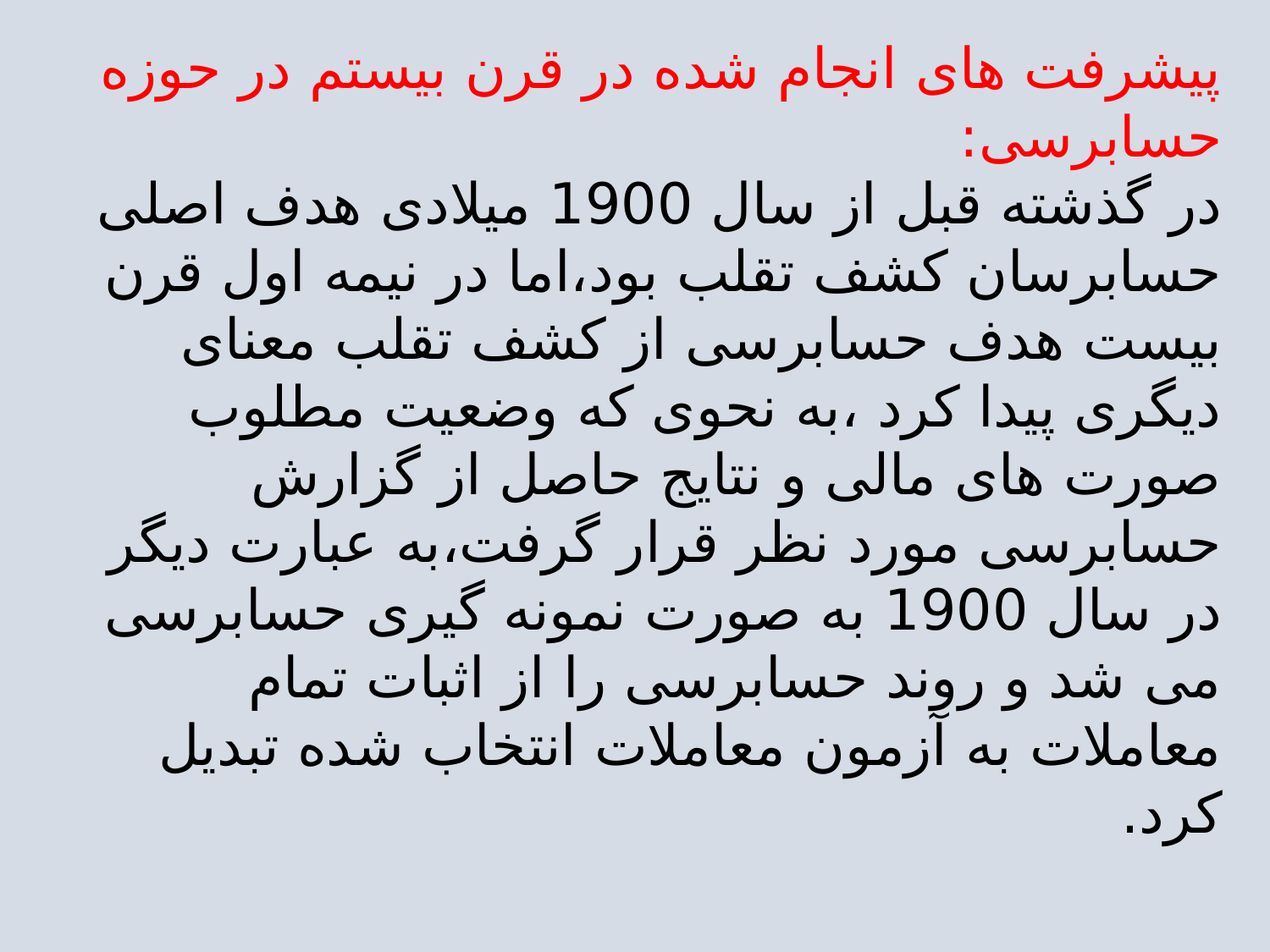

پیشرفت های انجام شده در قرن بیستم در حوزه حسابرسی:
در گذشته قبل از سال 1900 میلادی هدف اصلی حسابرسان کشف تقلب بود،اما در نیمه اول قرن بیست هدف حسابرسی از کشف تقلب معنای دیگری پیدا کرد ،به نحوی که وضعیت مطلوب صورت های مالی و نتایج حاصل از گزارش حسابرسی مورد نظر قرار گرفت،به عبارت دیگر در سال 1900 به صورت نمونه گیری حسابرسی می شد و روند حسابرسی را از اثبات تمام معاملات به آزمون معاملات انتخاب شده تبدیل کرد.